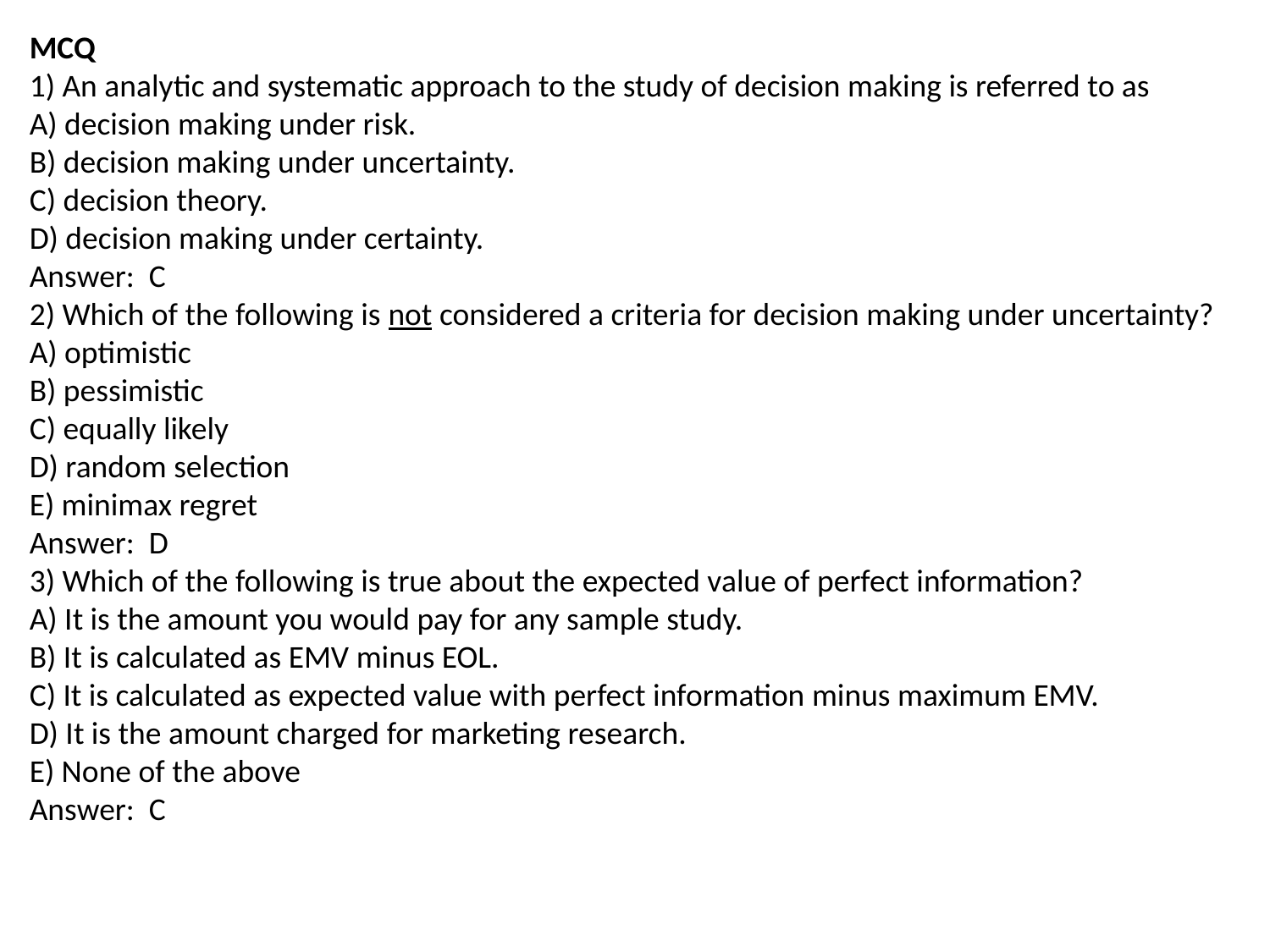

MCQ
1) An analytic and systematic approach to the study of decision making is referred to as
A) decision making under risk.
B) decision making under uncertainty.
C) decision theory.
D) decision making under certainty.
Answer:  C
2) Which of the following is not considered a criteria for decision making under uncertainty?
A) optimistic
B) pessimistic
C) equally likely
D) random selection
E) minimax regret
Answer:  D
3) Which of the following is true about the expected value of perfect information?
A) It is the amount you would pay for any sample study.
B) It is calculated as EMV minus EOL.
C) It is calculated as expected value with perfect information minus maximum EMV.
D) It is the amount charged for marketing research.
E) None of the above
Answer:  C